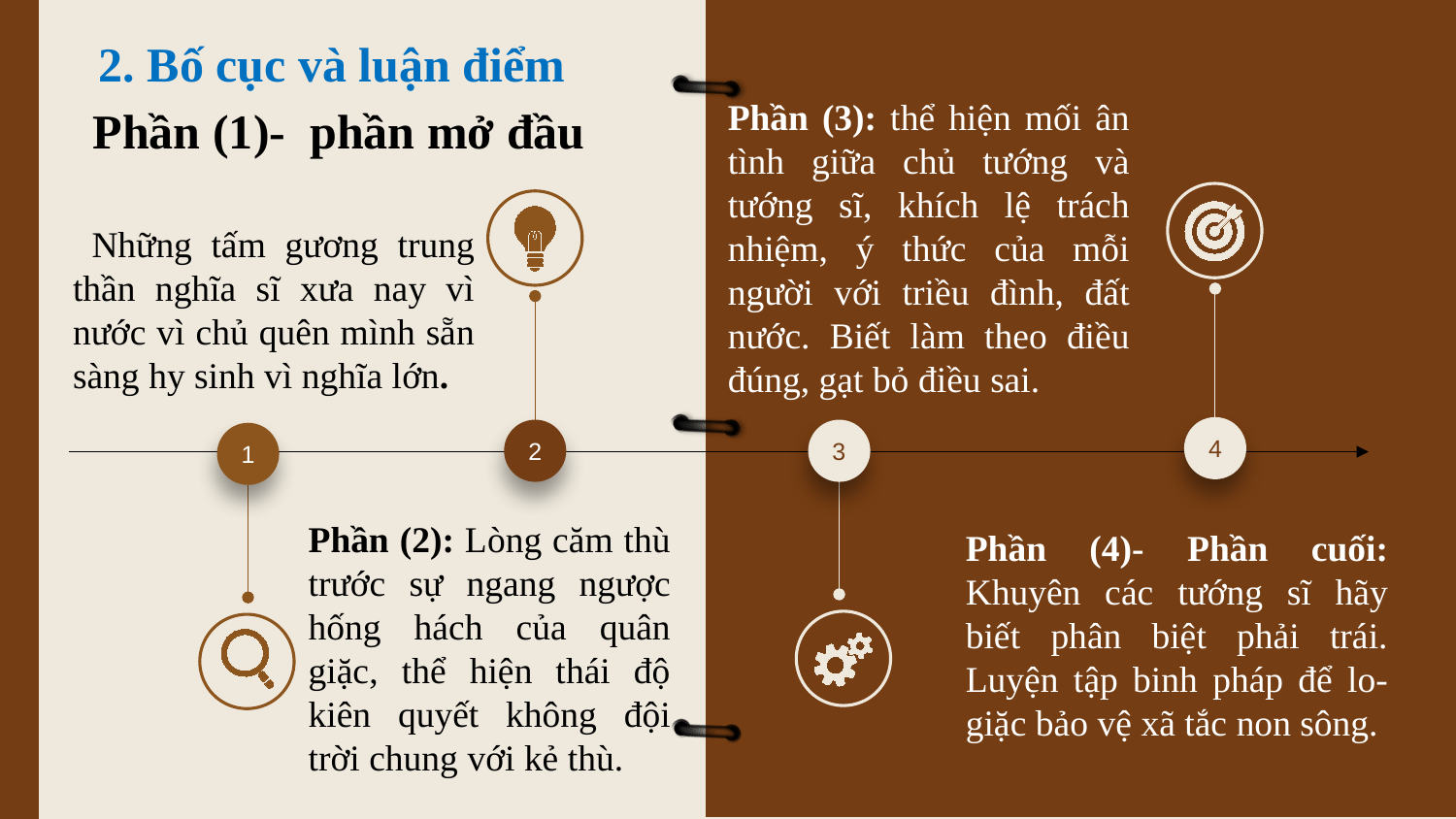

2. Bố cục và luận điểm
Phần (3): thể hiện mối ân tình giữa chủ tướng và tướng sĩ, khích lệ trách nhiệm, ý thức của mỗi người với triều đình, đất nước. Biết làm theo điều đúng, gạt bỏ điều sai.
Phần (1)-  phần mở đầu

 Những tấm gương trung thần nghĩa sĩ xưa nay vì nước vì chủ quên mình sẵn sàng hy sinh vì nghĩa lớn.
4
2
3
1
Phần (2): Lòng căm thù trước sự ngang ngược hống hách của quân giặc, thể hiện thái độ kiên quyết không đội trời chung với kẻ thù.
Phần (4)- Phần cuối: Khuyên các tướng sĩ hãy biết phân biệt phải trái. Luyện tập binh pháp để lo- giặc bảo vệ xã tắc non sông.